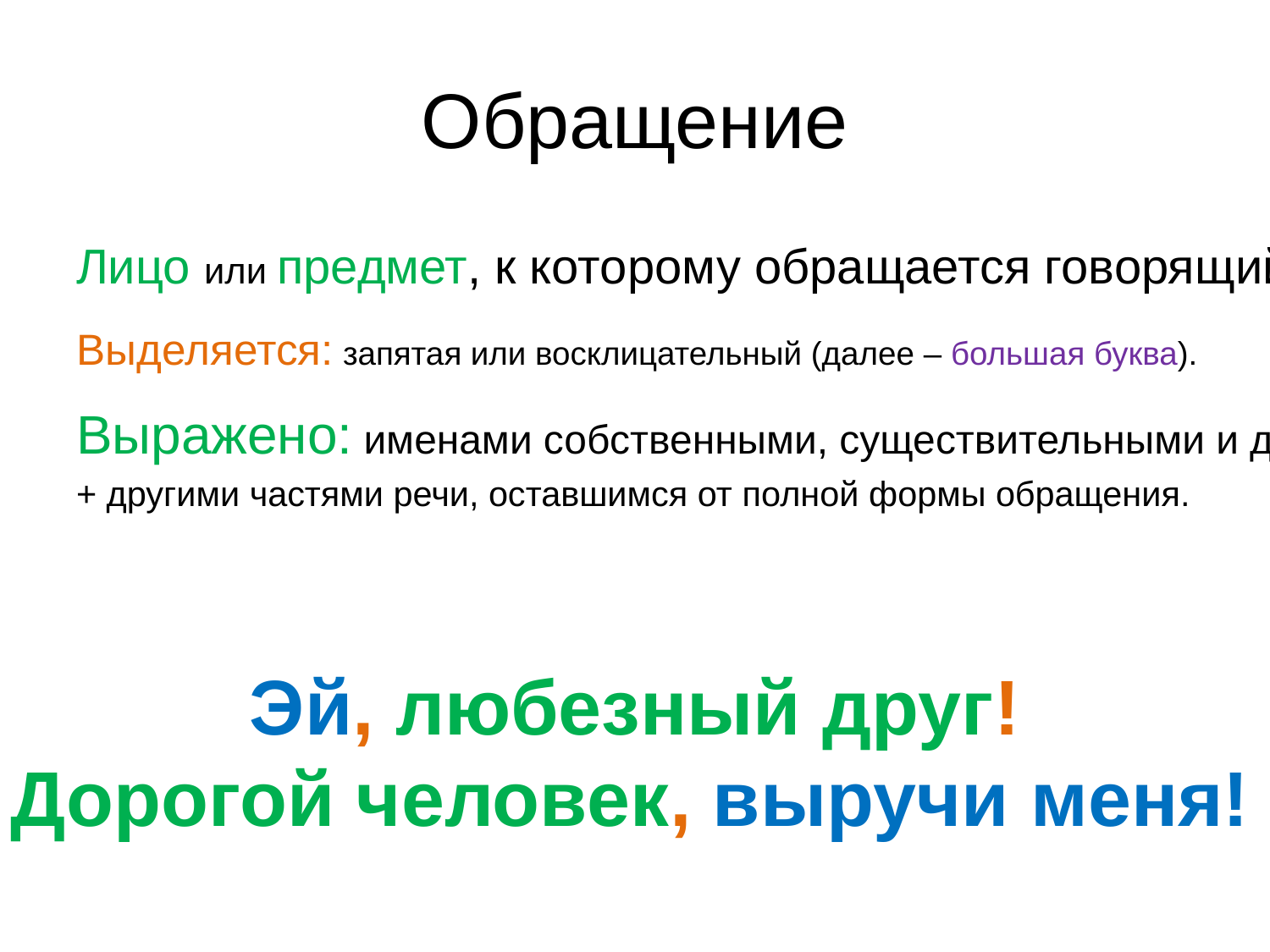

# Обращение
Лицо или предмет, к которому обращается говорящий.
Выделяется: запятая или восклицательный (далее – большая буква).
Выражено: именами собственными, существительными и др.
+ другими частями речи, оставшимся от полной формы обращения.
Эй, любезный друг!
Эй, любезный!
Дорогой, выручи меня!
Дорогой человек, выручи меня!